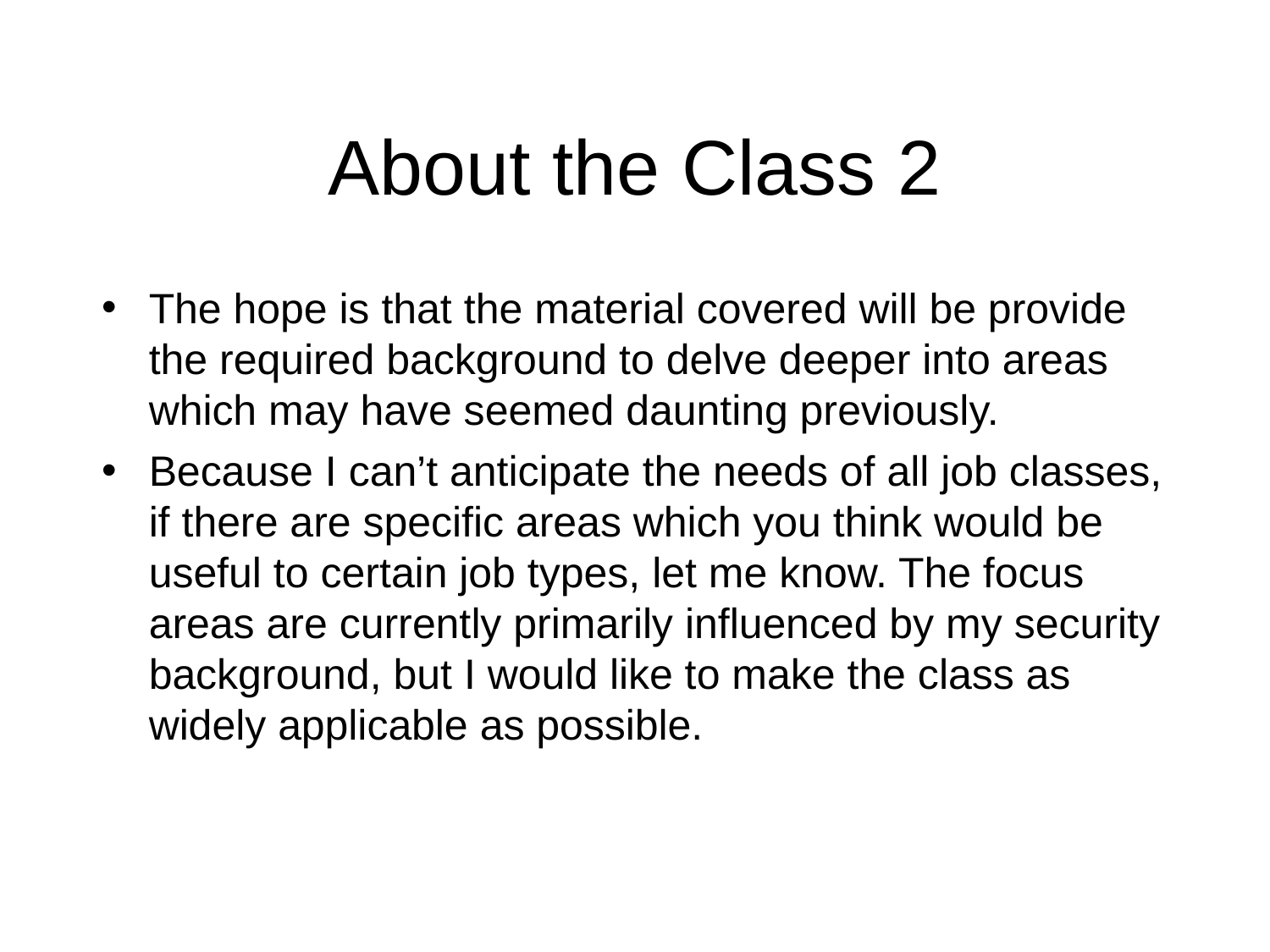

About the Class 2
The hope is that the material covered will be provide the required background to delve deeper into areas which may have seemed daunting previously.
Because I can’t anticipate the needs of all job classes, if there are specific areas which you think would be useful to certain job types, let me know. The focus areas are currently primarily influenced by my security background, but I would like to make the class as widely applicable as possible.